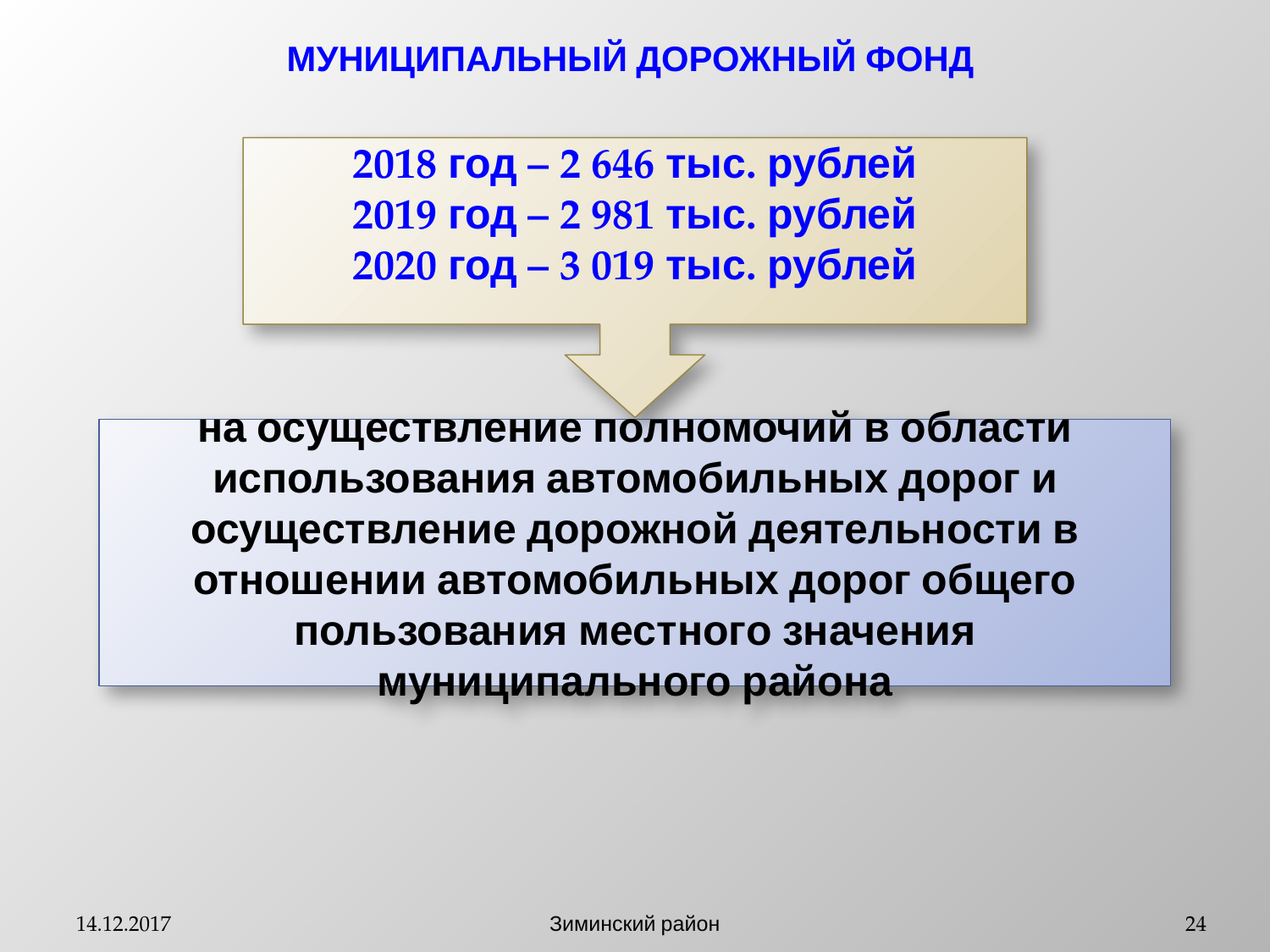

МУНИЦИПАЛЬНЫЙ ДОРОЖНЫЙ ФОНД
2018 год – 2 646 тыс. рублей
2019 год – 2 981 тыс. рублей
2020 год – 3 019 тыс. рублей

на осуществление полномочий в области использования автомобильных дорог и осуществление дорожной деятельности в отношении автомобильных дорог общего пользования местного значения муниципального района
14.12.2017
Зиминский район
24